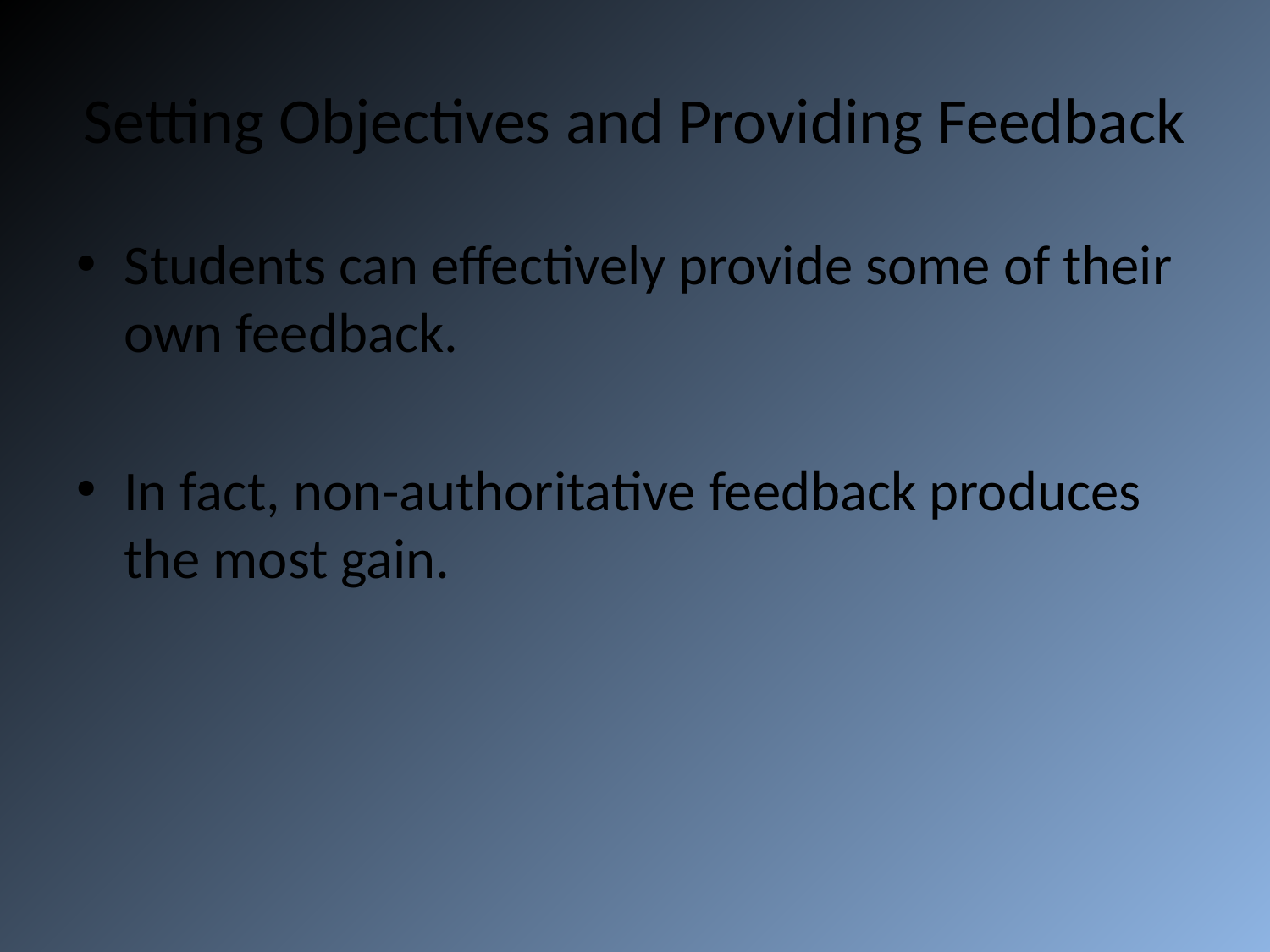

# Setting Objectives and Providing Feedback
Students can effectively provide some of their own feedback.

In fact, non-authoritative feedback produces the most gain.